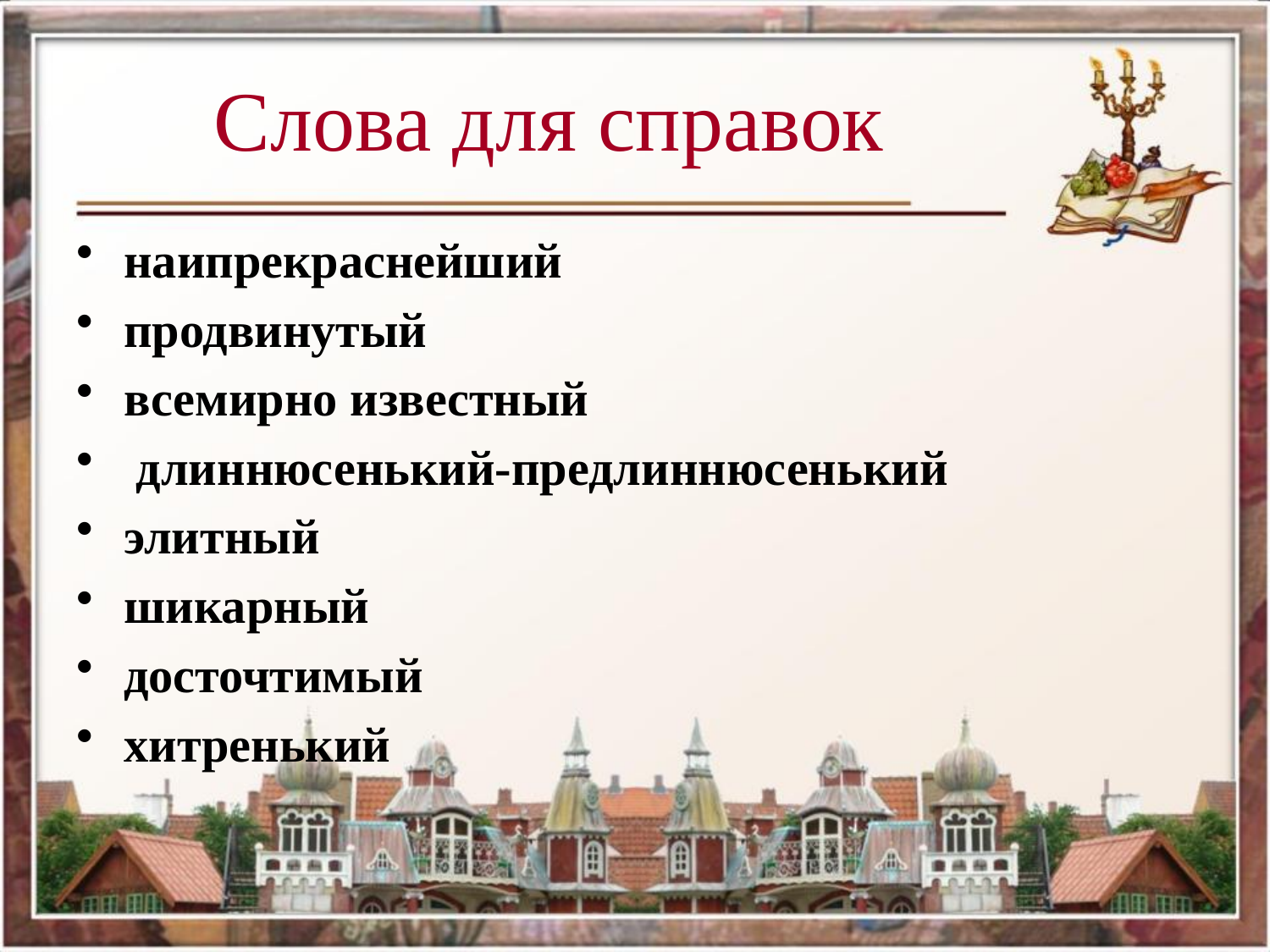

Слова для справок
#
наипрекраснейший
продвинутый
всемирно известный
 длиннюсенький-предлиннюсенький
элитный
шикарный
досточтимый
хитренький